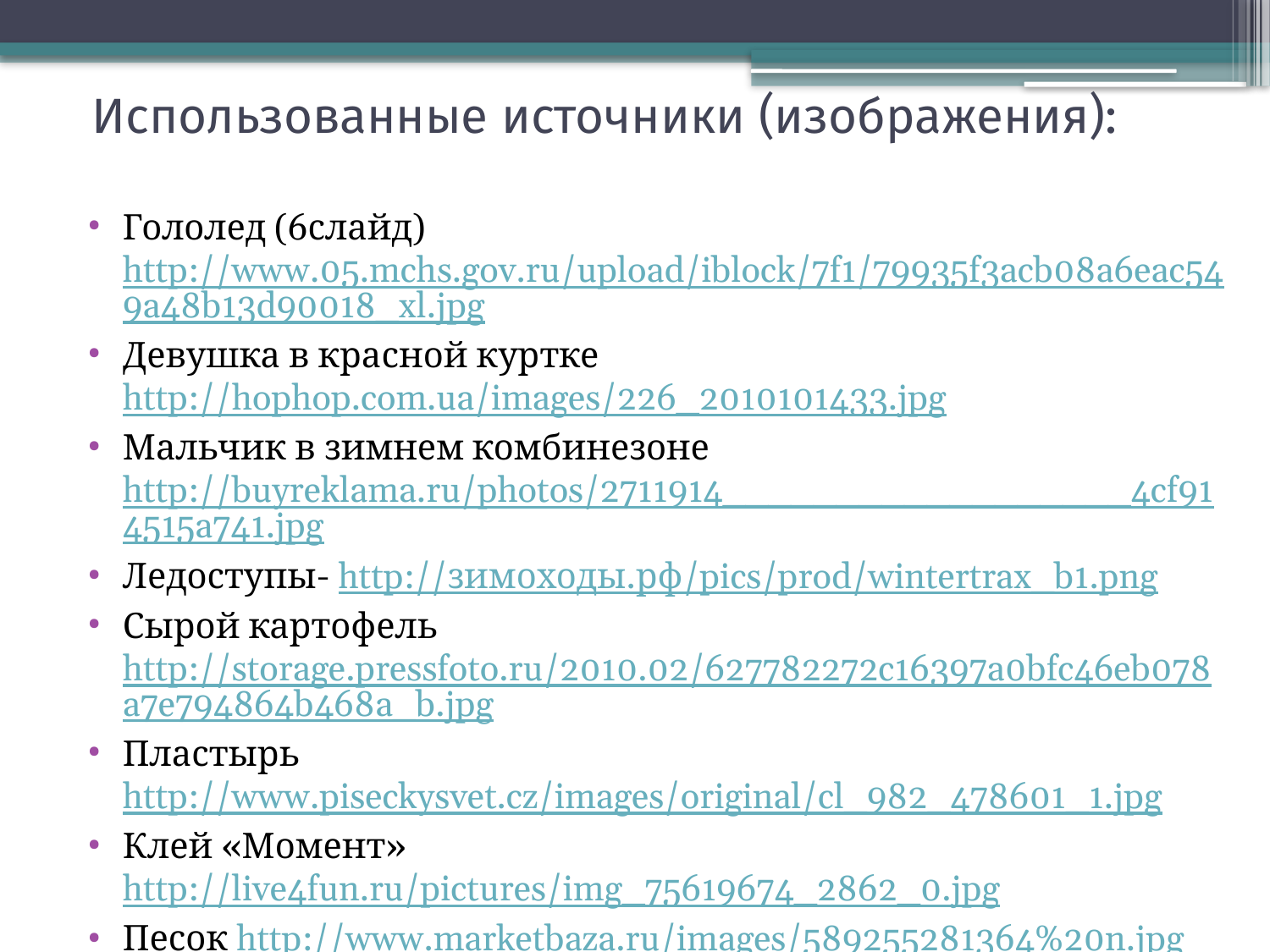

# Использованные источники (изображения):
Гололед (6слайд) http://www.05.mchs.gov.ru/upload/iblock/7f1/79935f3acb08a6eac549a48b13d90018_xl.jpg
Девушка в красной куртке http://hophop.com.ua/images/226_2010101433.jpg
Мальчик в зимнем комбинезоне http://buyreklama.ru/photos/2711914__________________4cf914515a741.jpg
Ледоступы- http://зимоходы.рф/pics/prod/wintertrax_b1.png
Сырой картофель  http://storage.pressfoto.ru/2010.02/627782272c16397a0bfc46eb078a7e794864b468a_b.jpg
Пластырь  http://www.piseckysvet.cz/images/original/cl_982_478601_1.jpg
Клей «Момент» http://live4fun.ru/pictures/img_75619674_2862_0.jpg
Песок http://www.marketbaza.ru/images/589255281364%20n.jpg